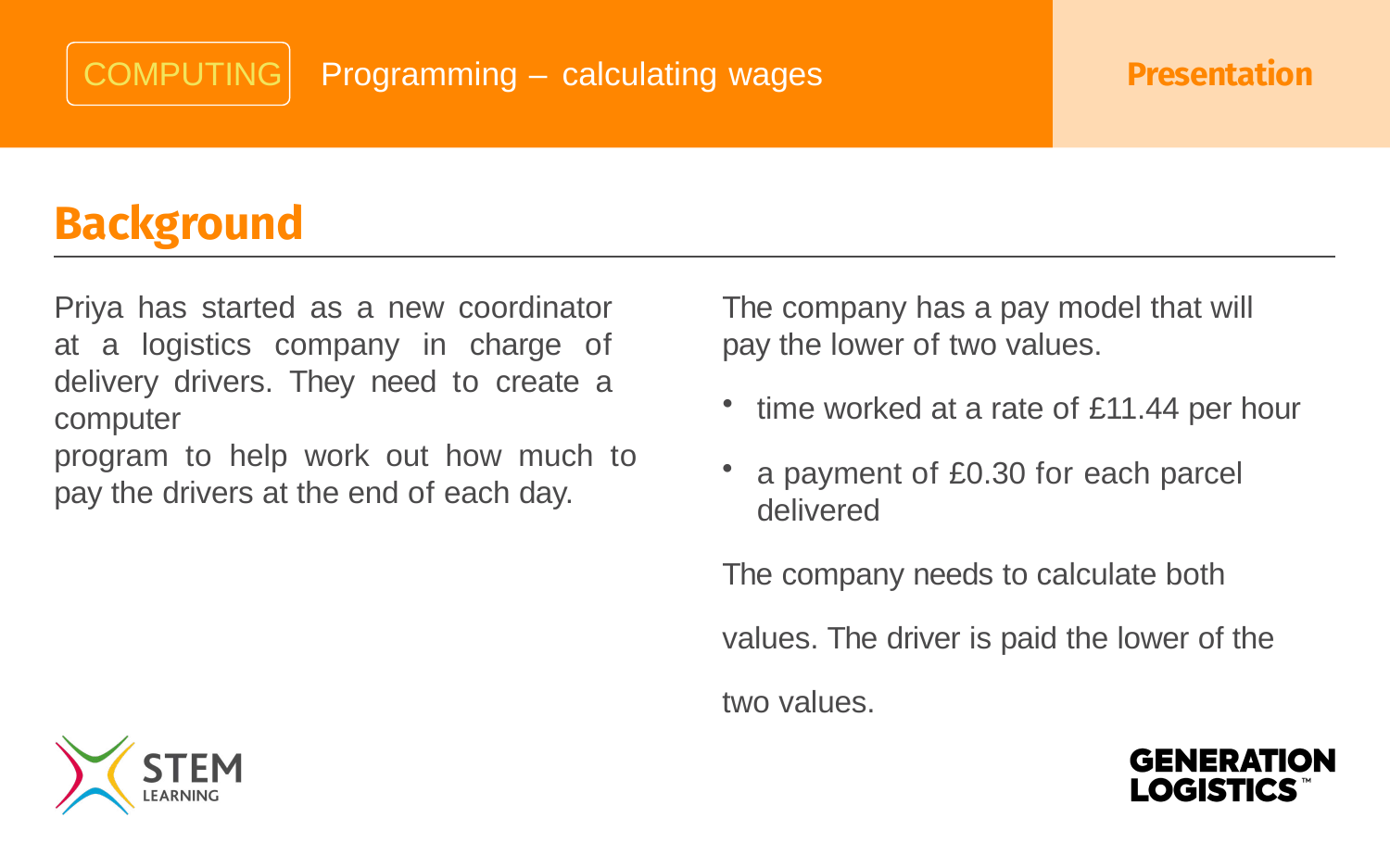

COMPUTING
# Programming – calculating wages
Presentation
Background

Priya has started as a new coordinator at a logistics company in charge of delivery drivers. They need to create a computer
program to help work out how much to pay the drivers at the end of each day.
The company has a pay model that will pay the lower of two values.
time worked at a rate of £11.44 per hour
a payment of £0.30 for each parcel delivered
The company needs to calculate both values. The driver is paid the lower of the two values.